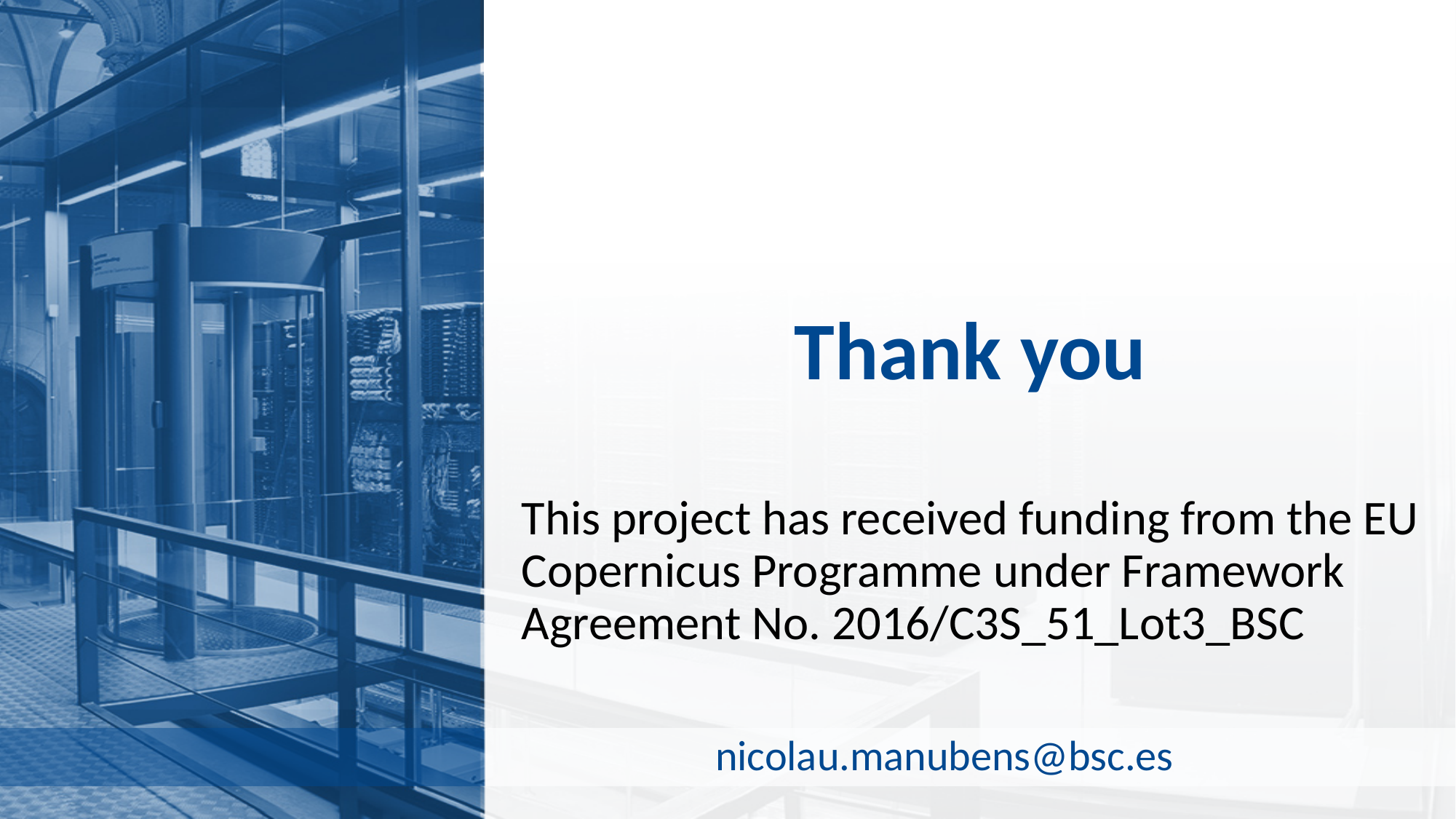

# Thank you
This project has received funding from the EU Copernicus Programme under Framework Agreement No. 2016/C3S_51_Lot3_BSC
nicolau.manubens@bsc.es